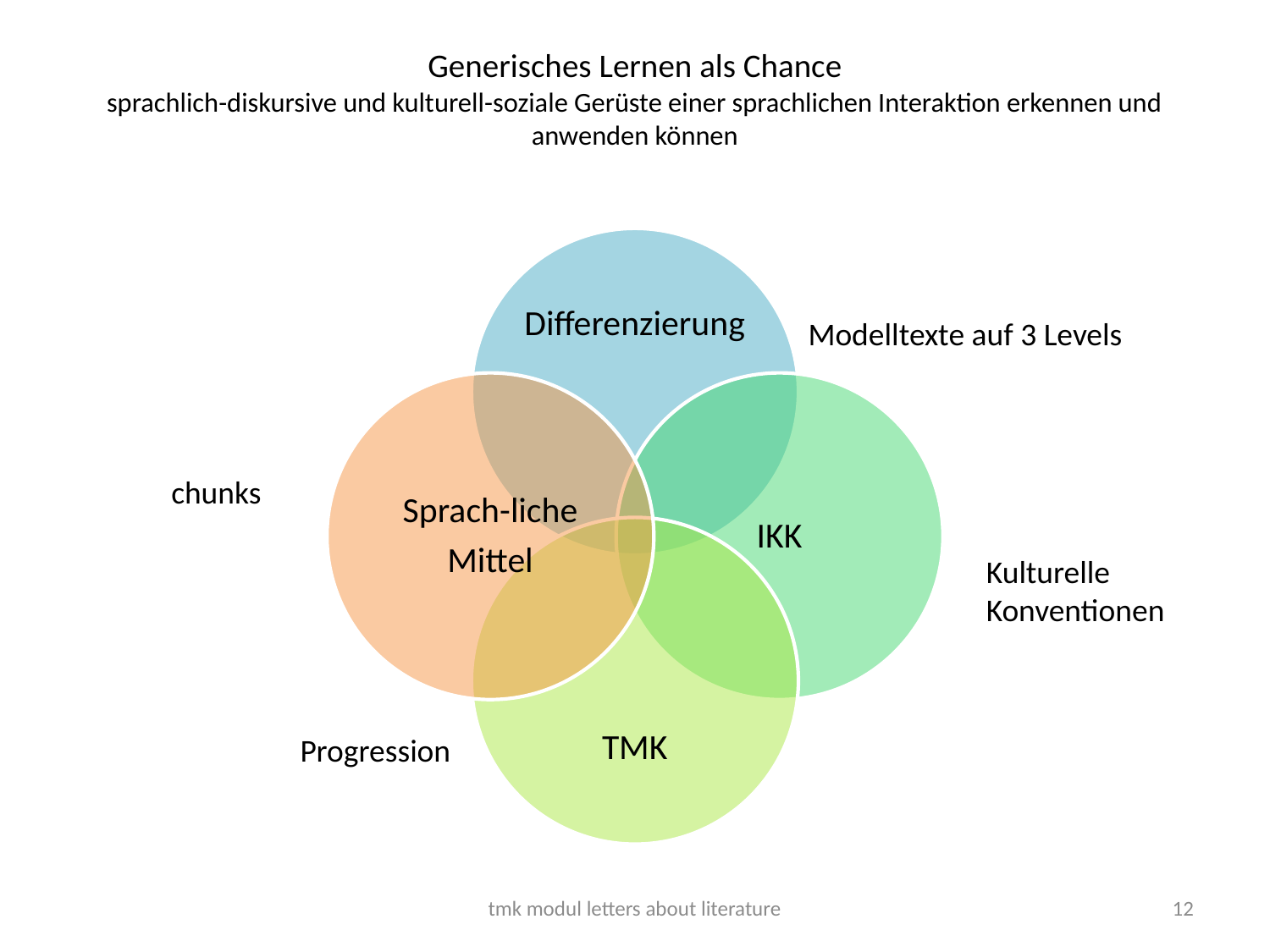

# Generisches Lernen als Chance sprachlich-diskursive und kulturell-soziale Gerüste einer sprachlichen Interaktion erkennen und anwenden können
Differenzierung
IKK
TMK
Sprach-liche
Mittel

Modelltexte auf 3 Levels
chunks
Kulturelle
Konventionen
Progression
tmk modul letters about literature
12